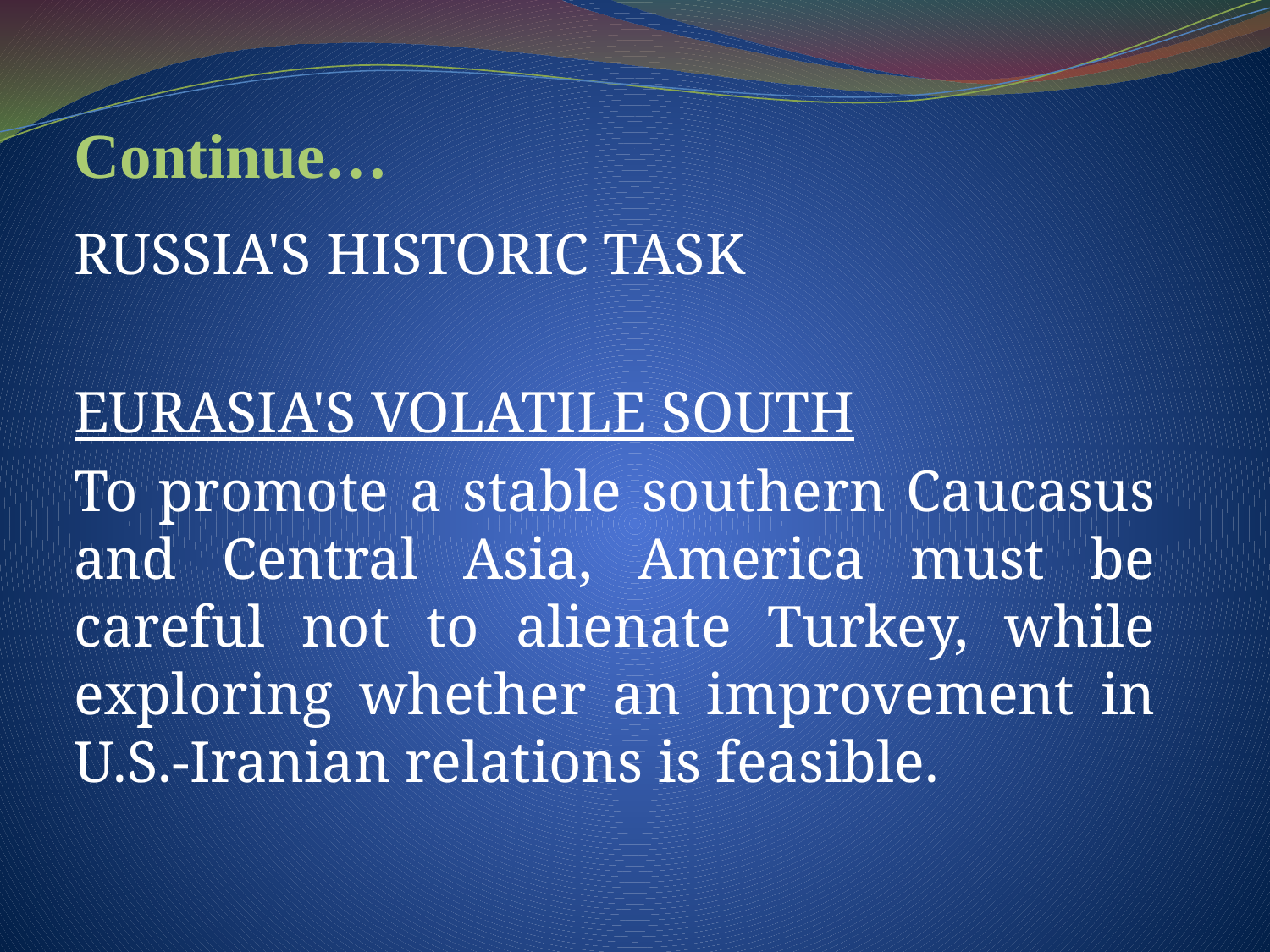

# Continue…
RUSSIA'S HISTORIC TASK

EURASIA'S VOLATILE SOUTH
To promote a stable southern Caucasus and Central Asia, America must be careful not to alienate Turkey, while exploring whether an improvement in U.S.-Iranian relations is feasible.